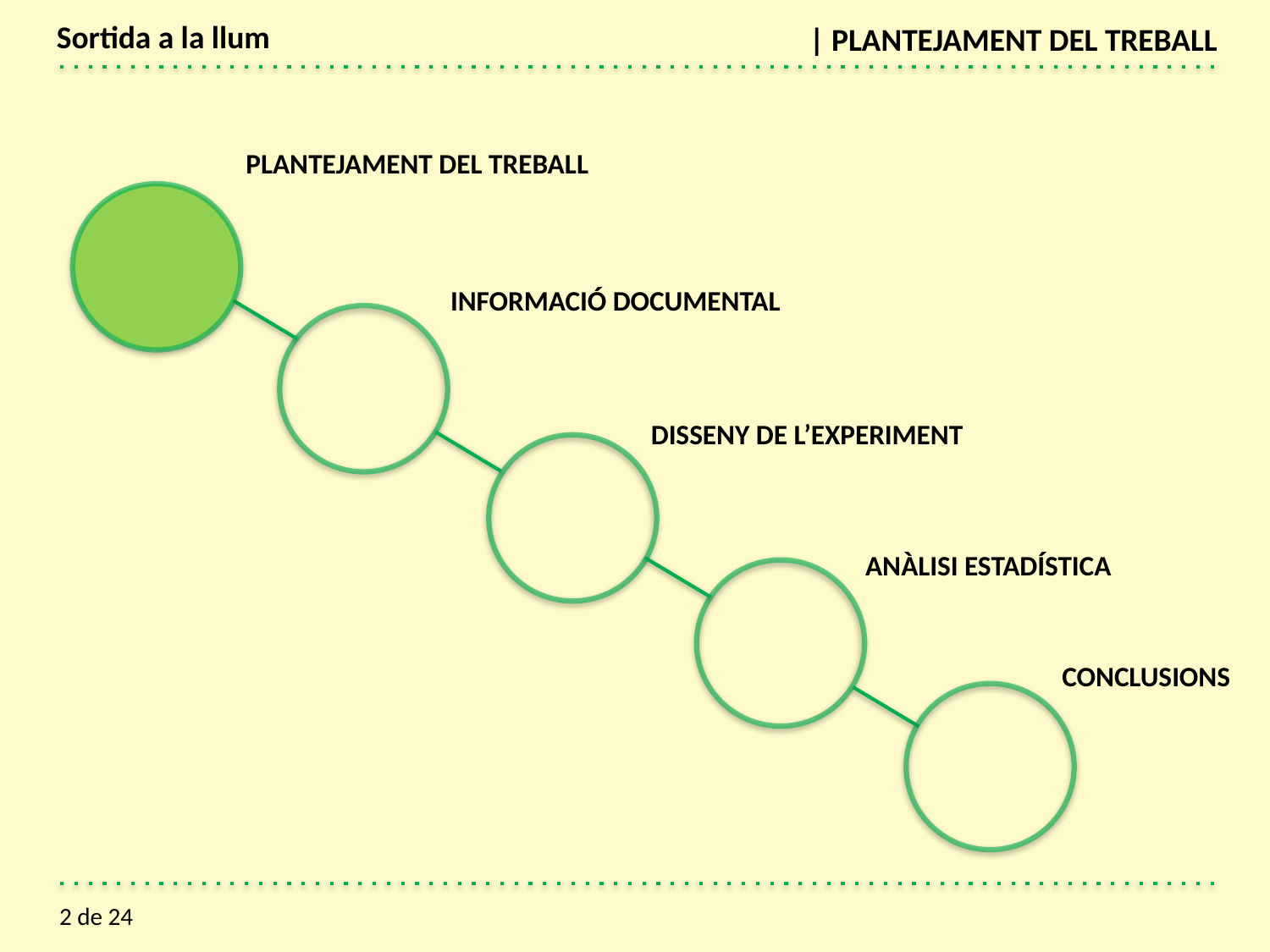

Sortida a la llum
| PLANTEJAMENT DEL TREBALL
PLANTEJAMENT DEL TREBALL

INFORMACIÓ DOCUMENTAL

DISSENY DE L’EXPERIMENT

ANÀLISI ESTADÍSTICA

CONCLUSIONS

2 de 24